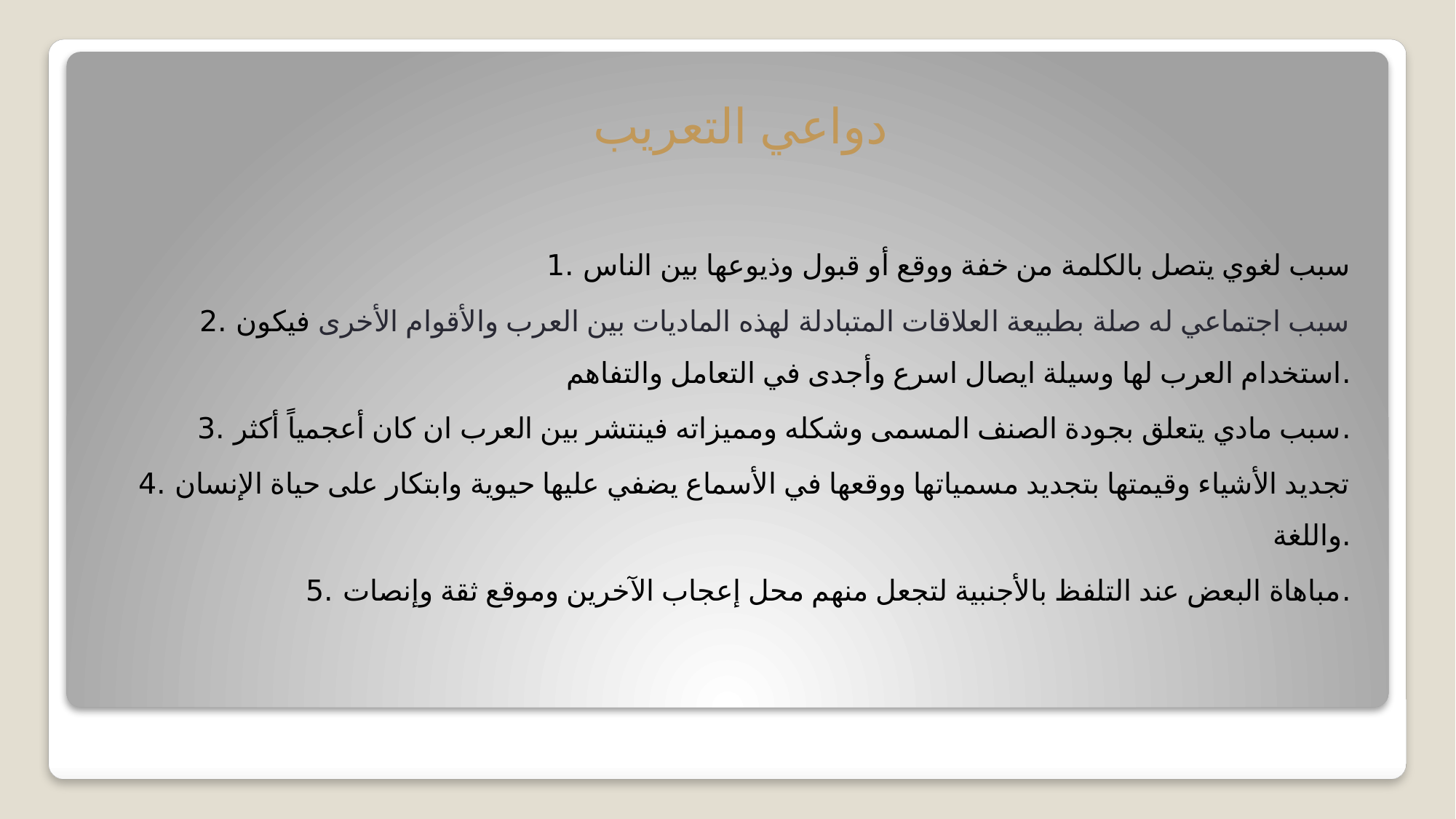

# دواعي التعريب
1. سبب لغوي يتصل بالكلمة من خفة ووقع أو قبول وذيوعها بين الناس
2. سبب اجتماعي له صلة بطبيعة العلاقات المتبادلة لهذه الماديات بين العرب والأقوام الأخرى فيكون استخدام العرب لها وسيلة ايصال اسرع وأجدى في التعامل والتفاهم.
3. سبب مادي يتعلق بجودة الصنف المسمى وشكله ومميزاته فينتشر بين العرب ان كان أعجمياً أكثر.
4. تجديد الأشياء وقيمتها بتجديد مسمياتها ووقعها في الأسماع يضفي عليها حيوية وابتكار على حياة الإنسان واللغة.
5. مباهاة البعض عند التلفظ بالأجنبية لتجعل منهم محل إعجاب الآخرين وموقع ثقة وإنصات.